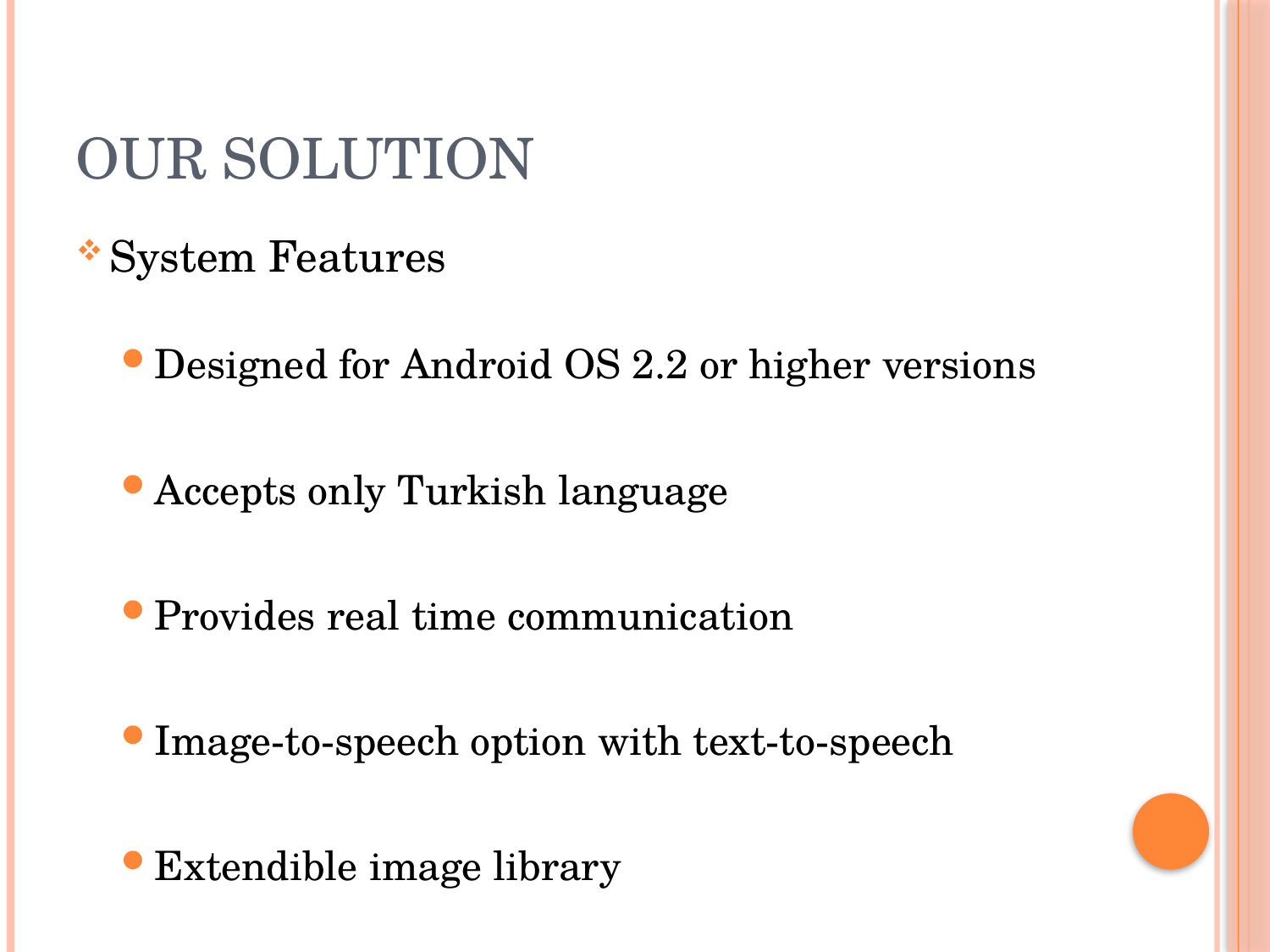

# OUR SOLUTION
System Features

Designed for Android OS 2.2 or higher versions

Accepts only Turkish language

Provides real time communication

Image-to-speech option with text-to-speech

Extendible image library